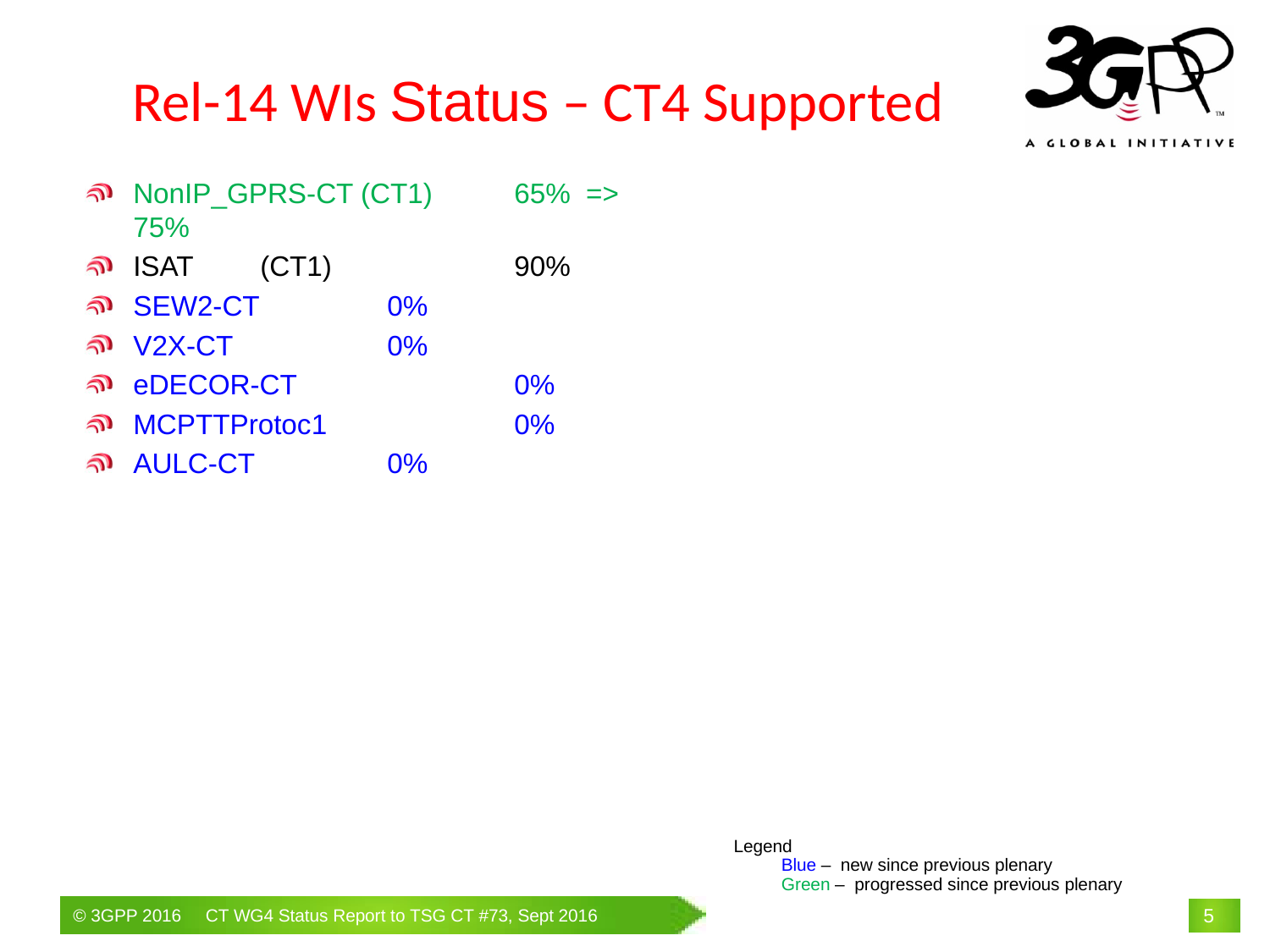

Rel-14 WIs Status – CT4 Supported

NonIP_GPRS-CT (CT1)	65%  => 75%
ISAT	(CT1)		90%
SEW2-CT		0%
V2X-CT		0%
eDECOR-CT		0%
MCPTTProtoc1		0%
AULC-CT		0%
Legend
Blue –  new since previous plenary
	Green –  progressed since previous plenary